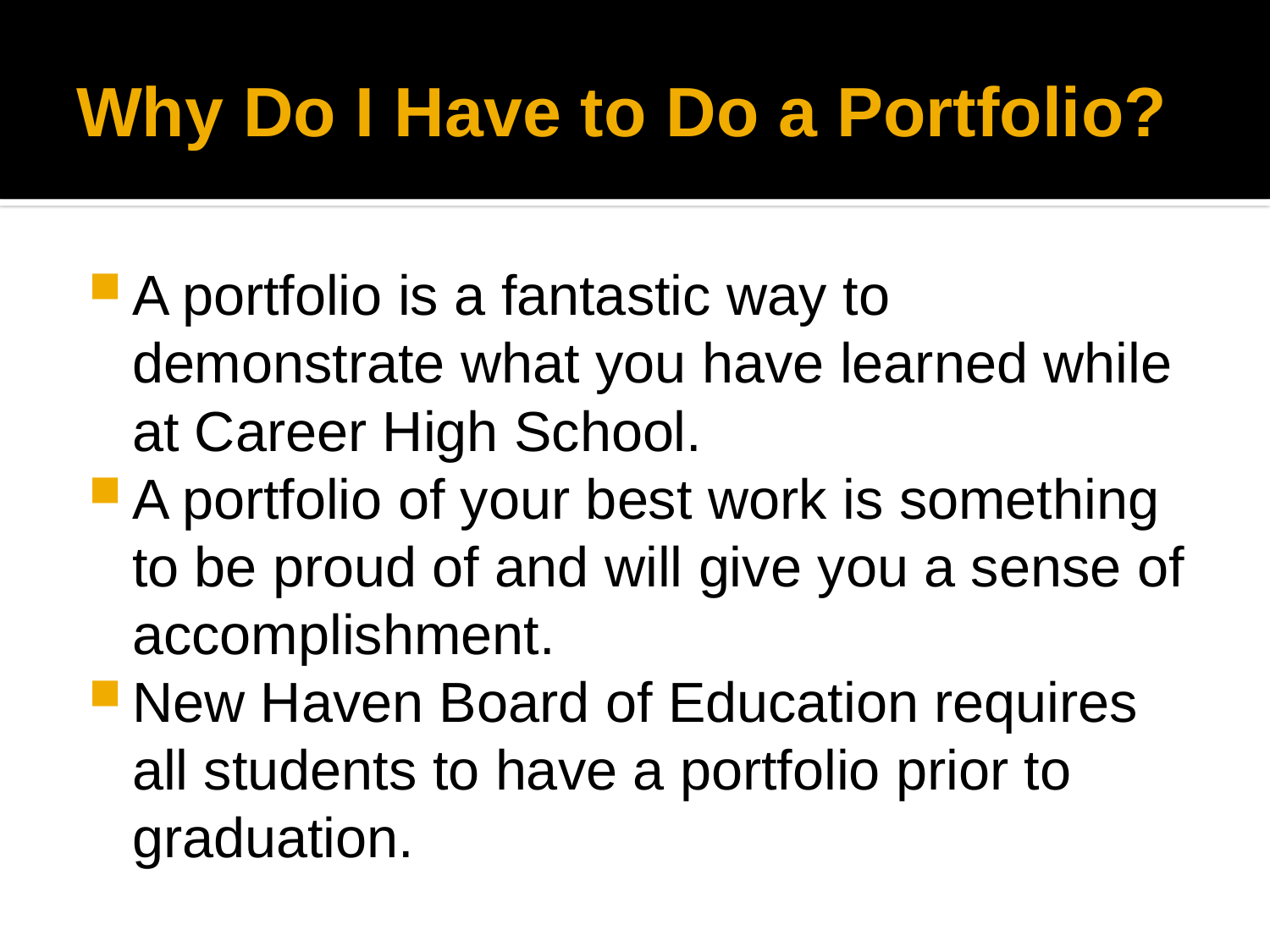

# Why Do I Have to Do a Portfolio?
A portfolio is a fantastic way to demonstrate what you have learned while at Career High School.
A portfolio of your best work is something to be proud of and will give you a sense of accomplishment.
New Haven Board of Education requires all students to have a portfolio prior to graduation.